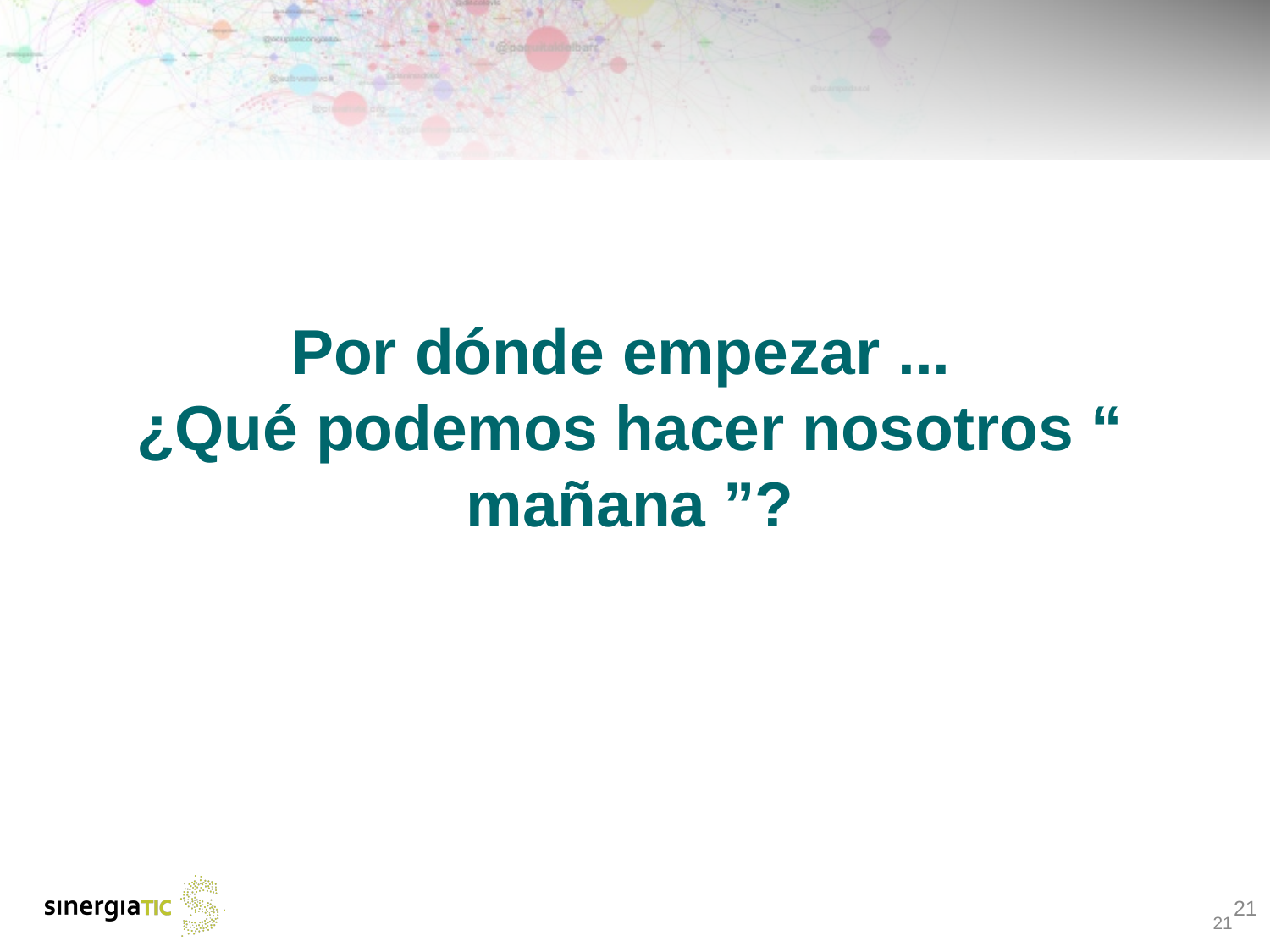

# Por dónde empezar ... ¿Qué podemos hacer nosotros “ mañana ”?
21